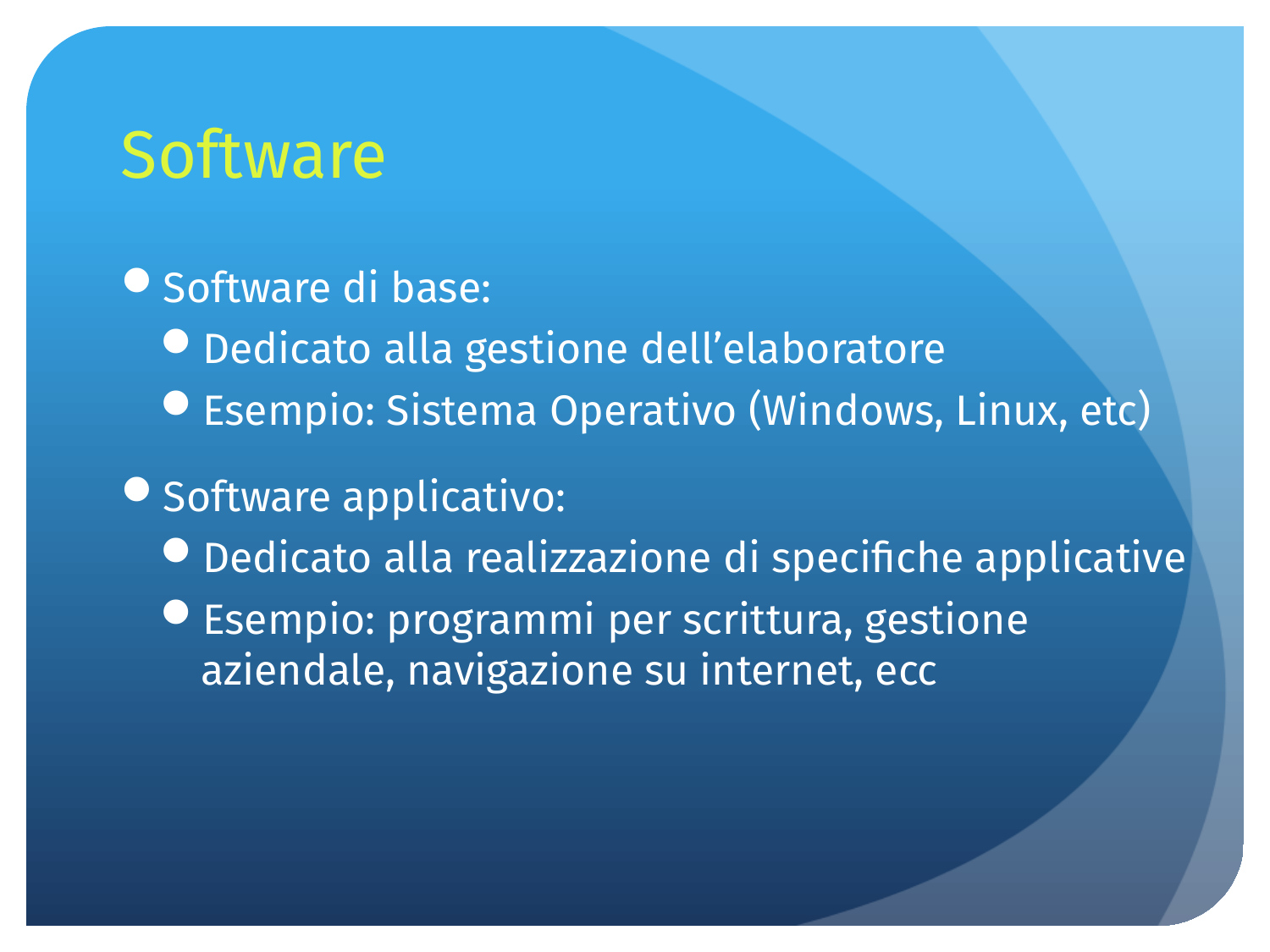

# Software
Software di base:
Dedicato alla gestione dell’elaboratore
Esempio: Sistema Operativo (Windows, Linux, etc)
Software applicativo:
Dedicato alla realizzazione di specifiche applicative
Esempio: programmi per scrittura, gestione aziendale, navigazione su internet, ecc